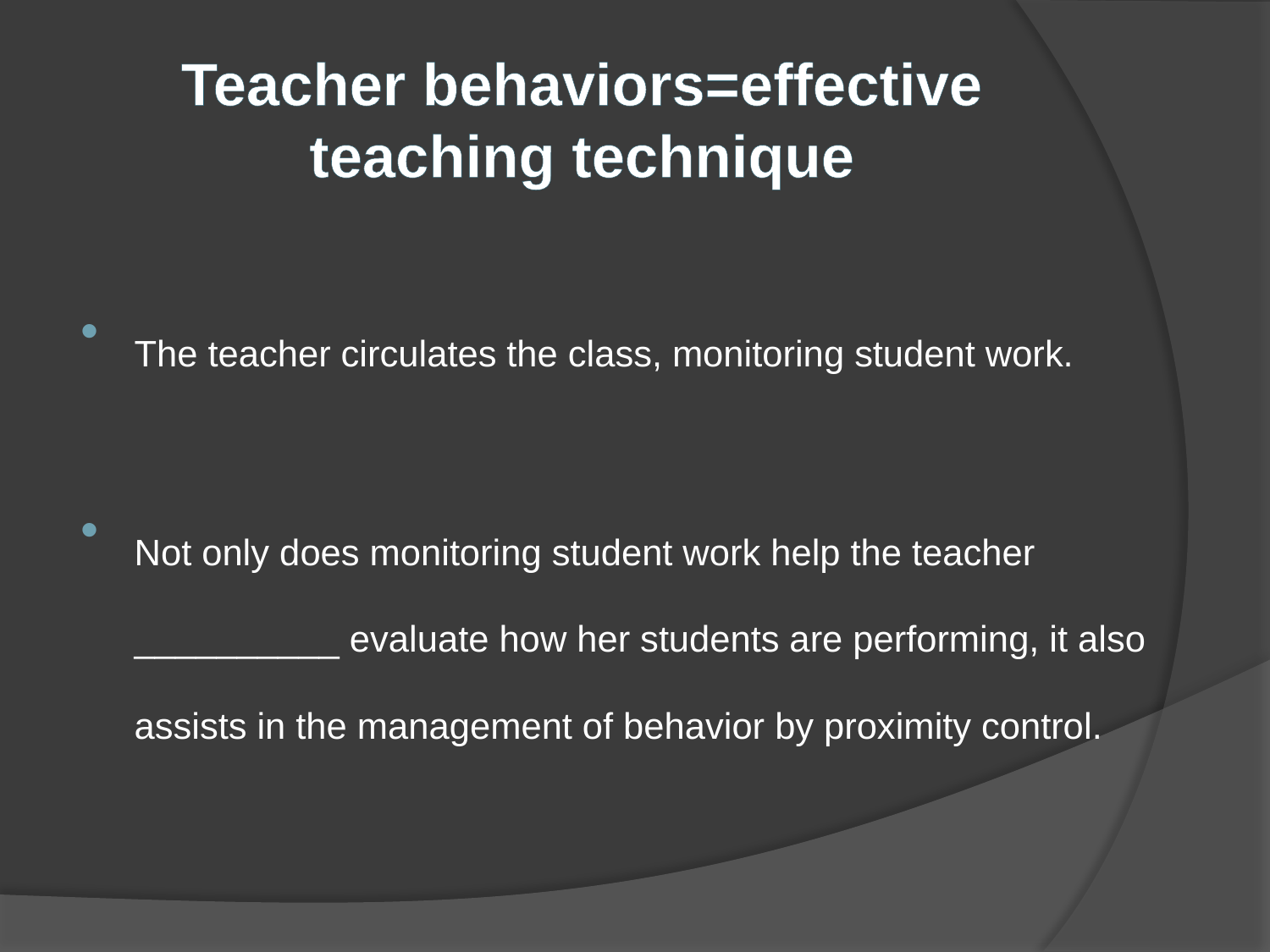

# Teacher behaviors=effective teaching technique
The teacher circulates the class, monitoring student work.

Not only does monitoring student work help the teacher __________ evaluate how her students are performing, it also assists in the management of behavior by proximity control.